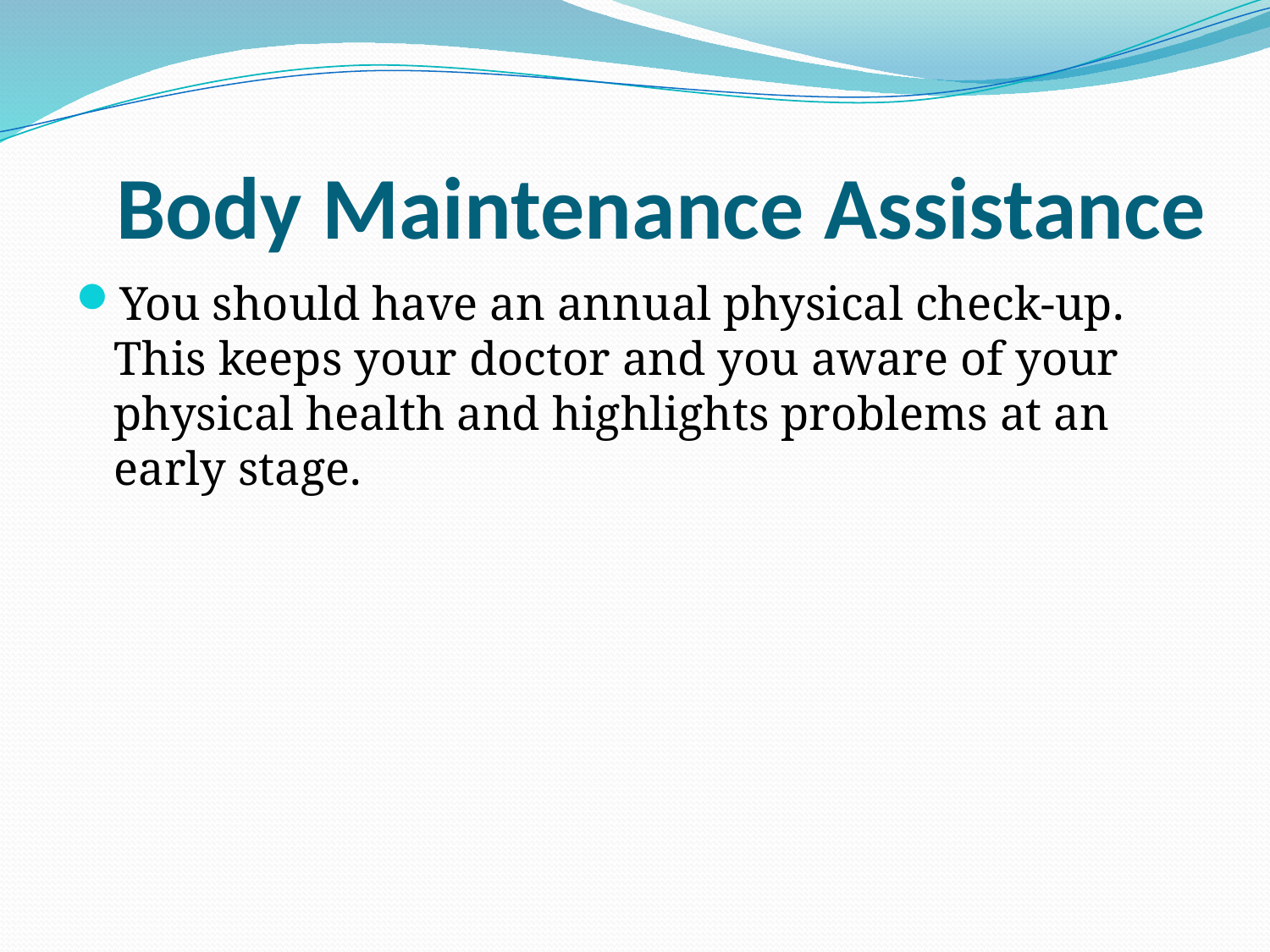

# Body Maintenance Assistance
You should have an annual physical check-up. This keeps your doctor and you aware of your physical health and highlights problems at an early stage.